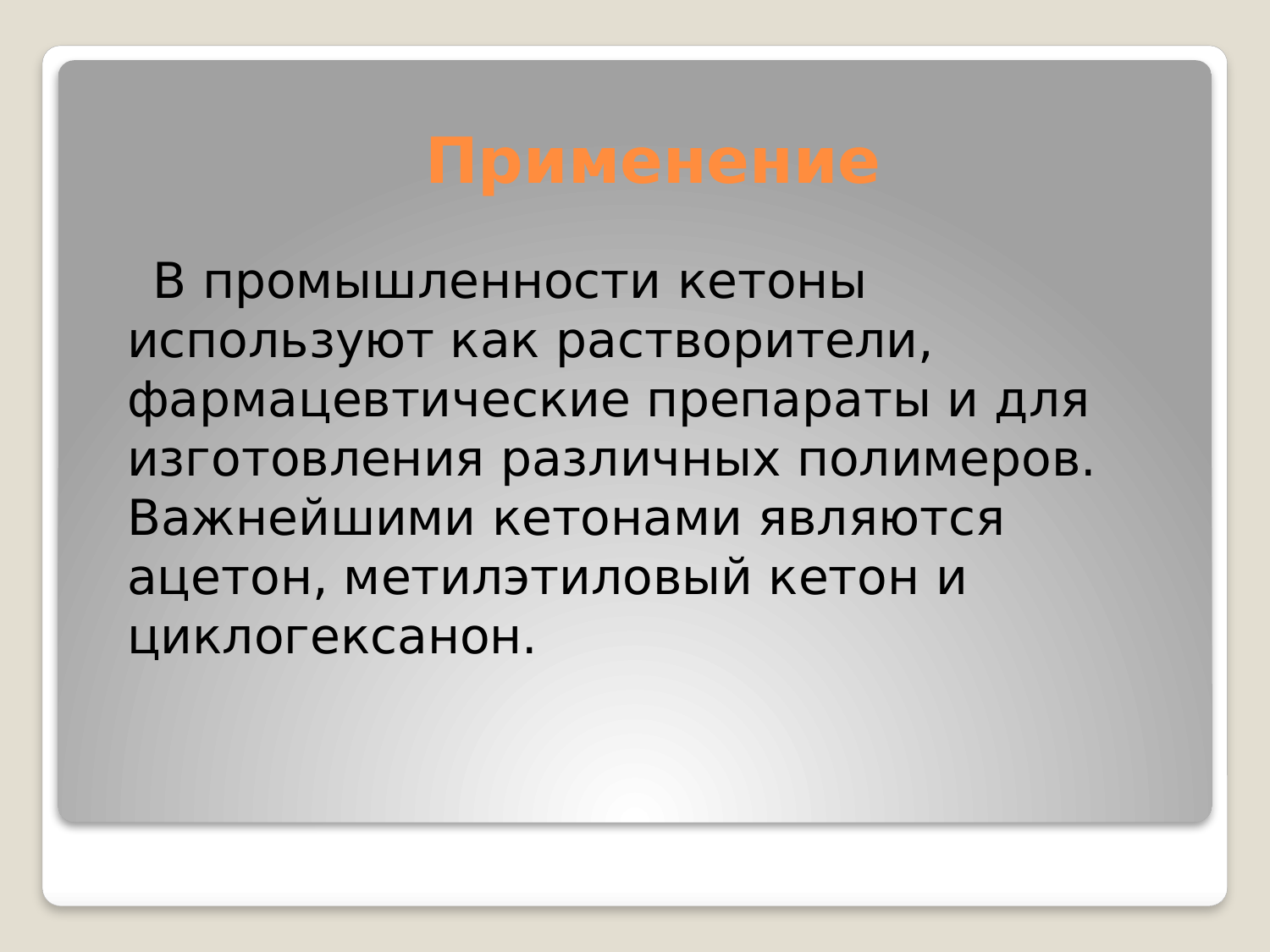

# Применение
    В промышленности кетоны используют как растворители, фармацевтические препараты и для изготовления различных полимеров. Важнейшими кетонами являются ацетон, метилэтиловый кетон и циклогексанон.